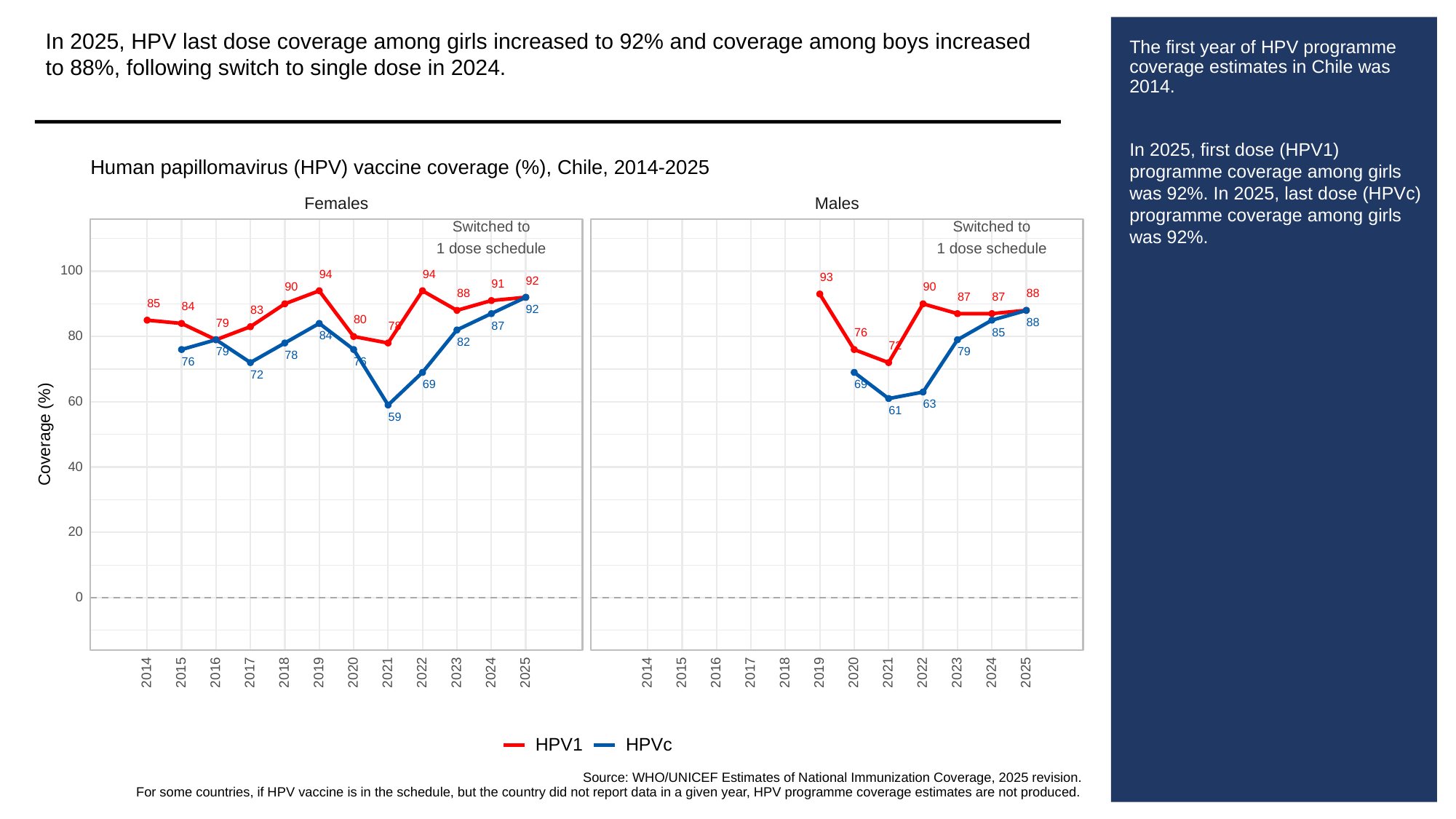

In 2025, HPV last dose coverage among girls increased to 92% and coverage among boys increased to 88%, following switch to single dose in 2024.
# The first year of HPV programme coverage estimates in Chile was 2014.

In 2025, first dose (HPV1) programme coverage among girls was 92%. In 2025, last dose (HPVc) programme coverage among girls was 92%.

Human papillomavirus (HPV) vaccine coverage (%), Chile, 2014-2025
Females
Males

Switched to
Switched to

1 dose schedule
1 dose schedule
100
94
94

93
92
91
90
90

88
88

87
87

85

84

92
83

80

88
79

87
78

85
76
80
84

82

72

79
79
78
76
76

72
69
69

60
63

61
59
Coverage (%)

40

20

0

2023
2023
2014
2015
2016
2017
2018
2019
2020
2021
2022
2024
2025
2014
2015
2016
2017
2018
2019
2020
2021
2022
2024
2025
HPVc
HPV1

Source: WHO/UNICEF Estimates of National Immunization Coverage, 2025 revision.
For some countries, if HPV vaccine is in the schedule, but the country did not report data in a given year, HPV programme coverage estimates are not produced.